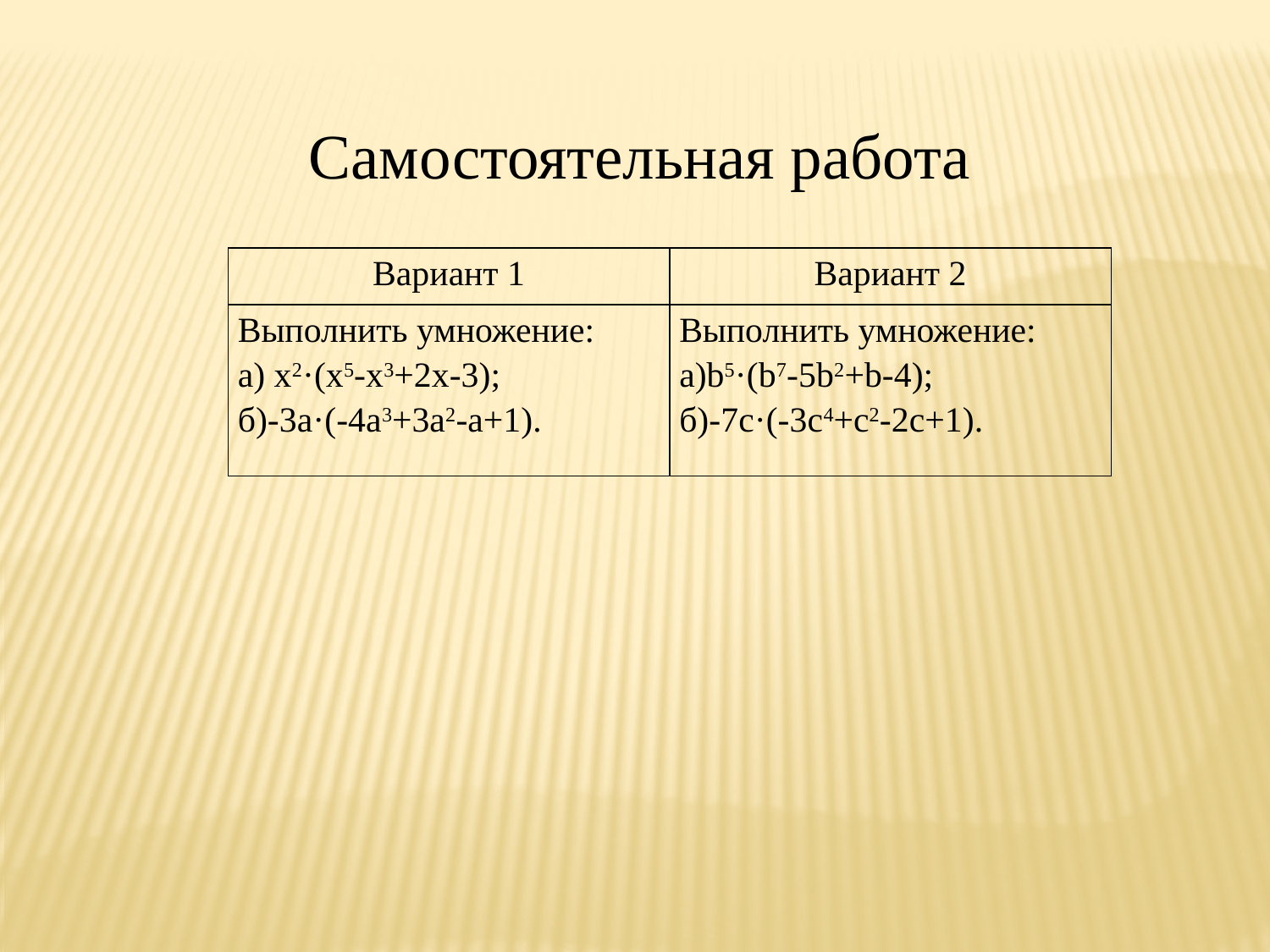

Самостоятельная работа
| Вариант 1 | Вариант 2 |
| --- | --- |
| Выполнить умножение: а) х2·(х5-х3+2х-3); б)-3а·(-4а3+3а2-а+1). | Выполнить умножение: а)b5·(b7-5b2+b-4); б)-7с·(-3с4+с2-2с+1). |